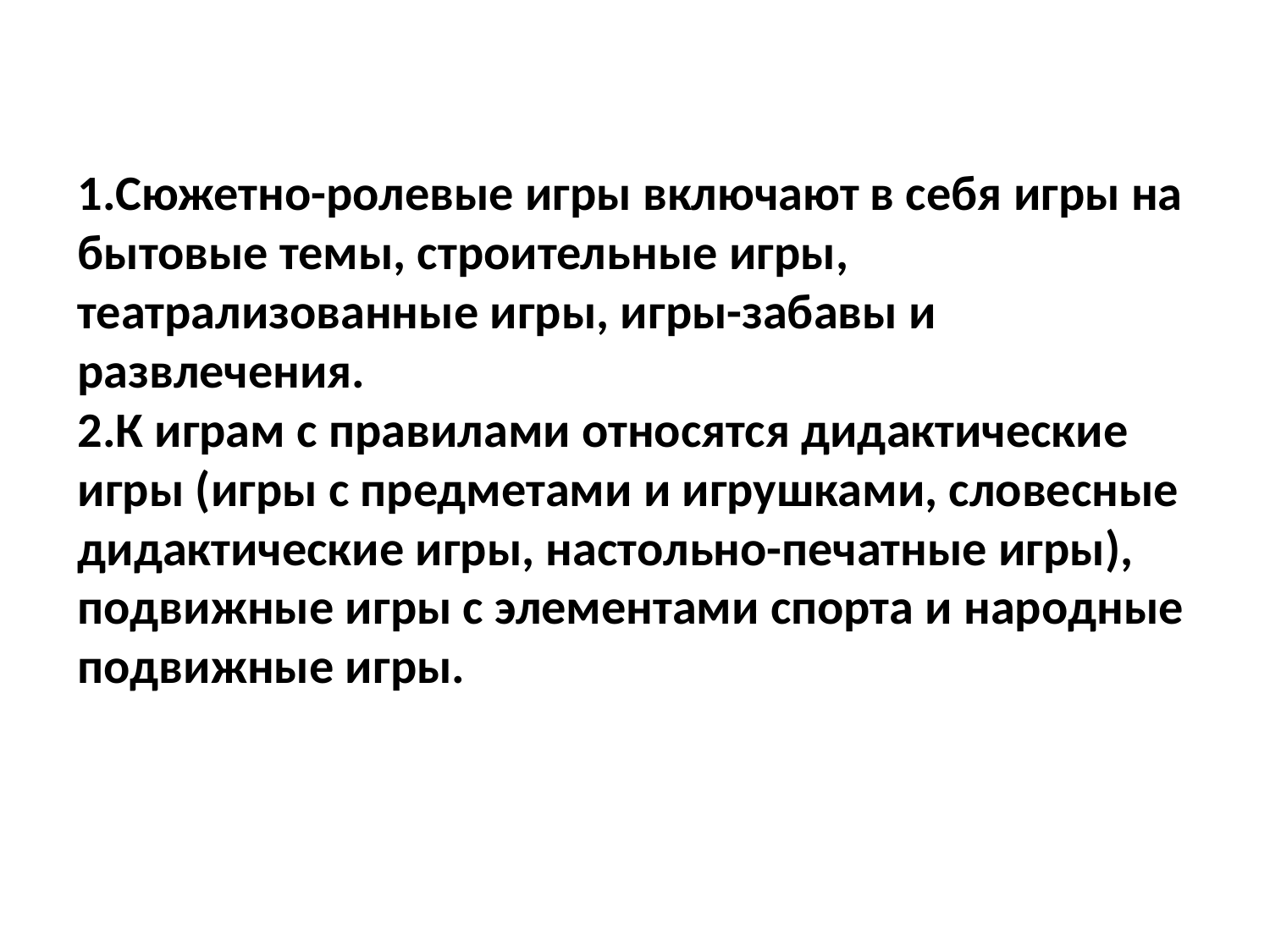

# 1.Сюжетно-ролевые игры включают в себя игры на бытовые темы, строительные игры, театрализованные игры, игры-забавы и развлечения. 2.К играм с правилами относятся дидактические игры (игры с предметами и игрушками, словесные дидактические игры, настольно-печатные игры), подвижные игры с элементами спорта и народные подвижные игры.